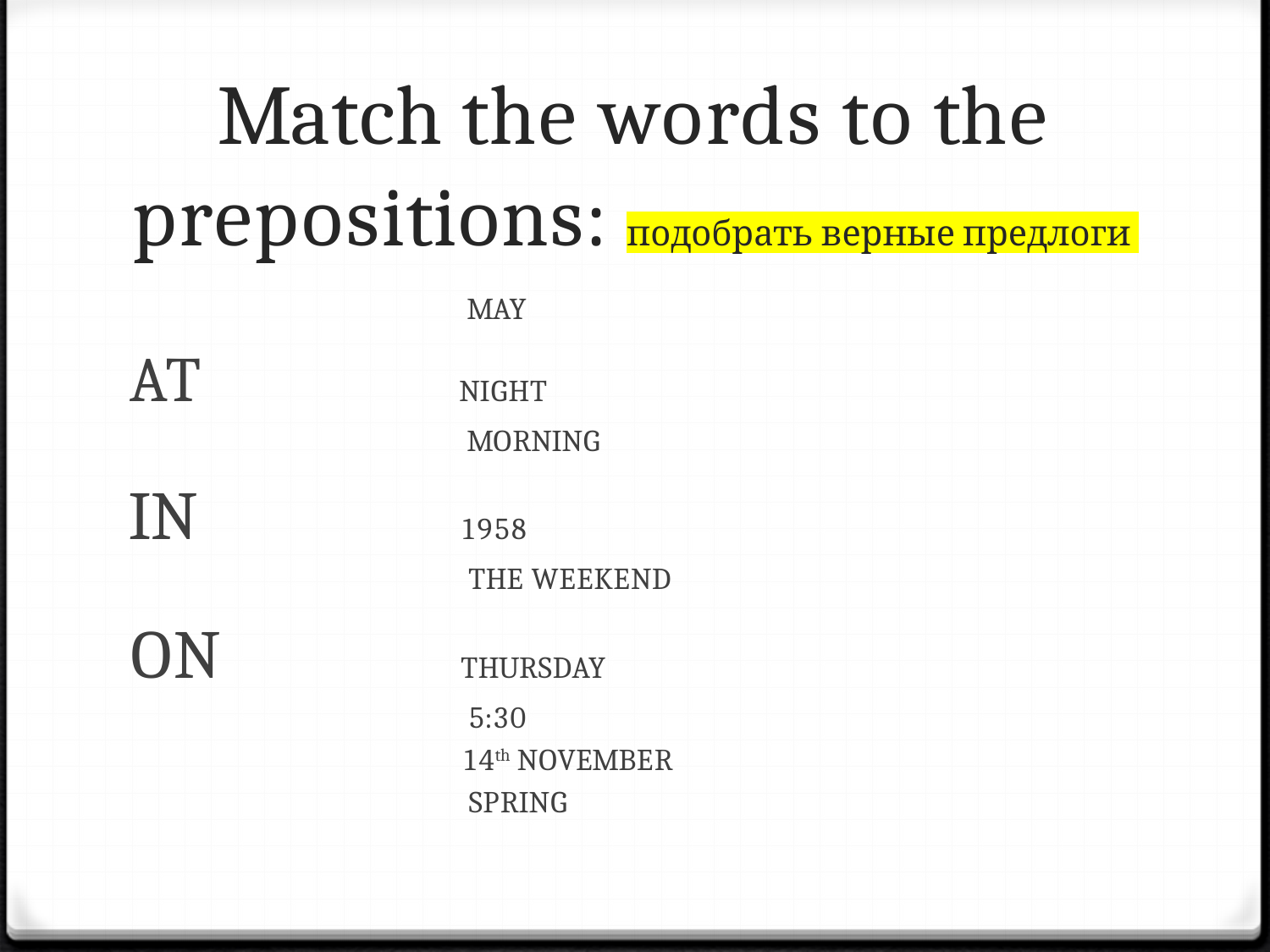

# Match the words to the prepositions: подобрать верные предлоги
                                                  MAY
AT                                      NIGHT
                                                  MORNING
IN                                   1958
                                                  THE WEEKEND
ON                                 THURSDAY
                                                  5:30
                                                 14th NOVEMBER
                                                  SPRING